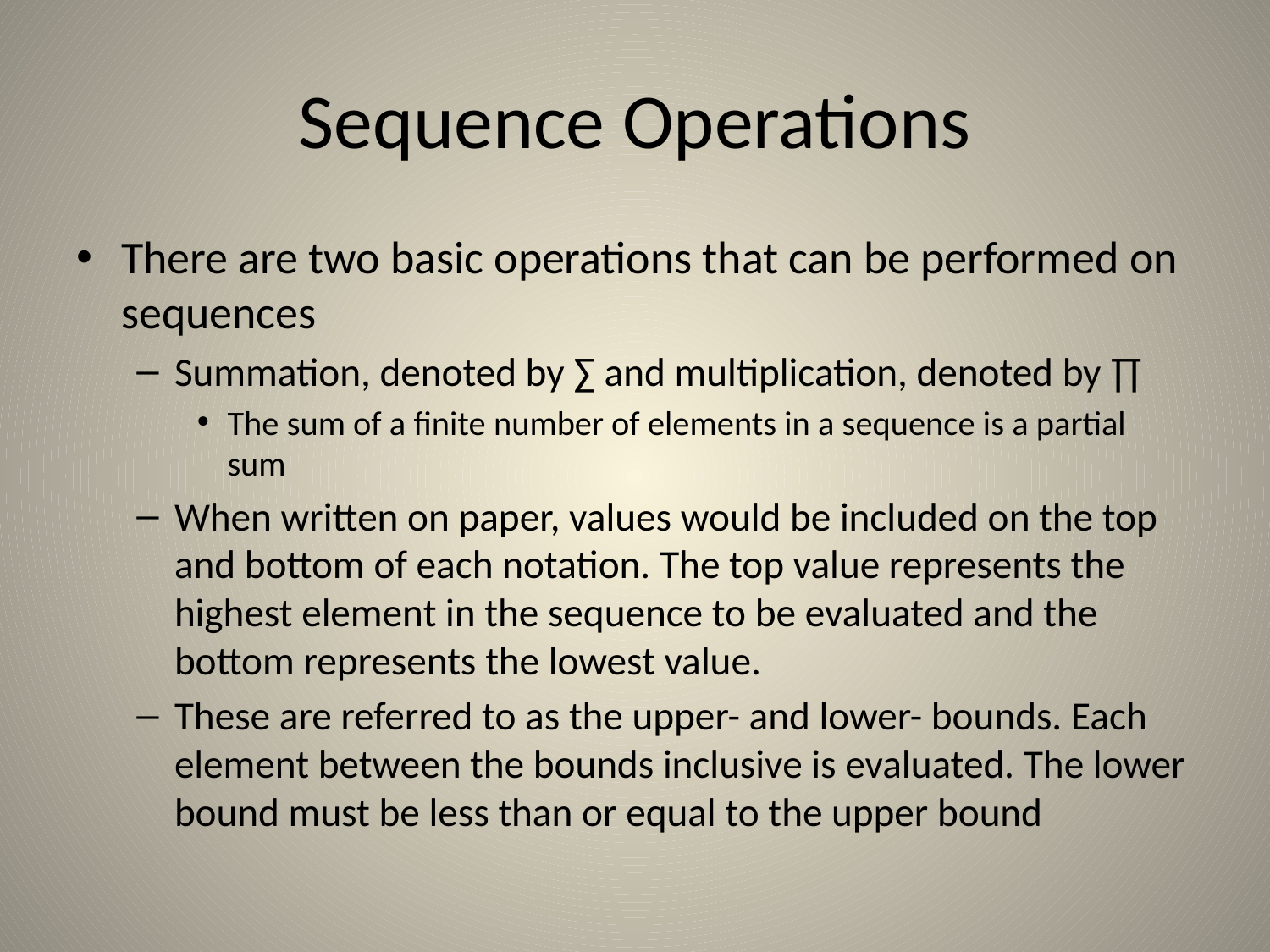

# Sequence Operations
There are two basic operations that can be performed on sequences
Summation, denoted by ∑ and multiplication, denoted by ∏
The sum of a finite number of elements in a sequence is a partial sum
When written on paper, values would be included on the top and bottom of each notation. The top value represents the highest element in the sequence to be evaluated and the bottom represents the lowest value.
These are referred to as the upper- and lower- bounds. Each element between the bounds inclusive is evaluated. The lower bound must be less than or equal to the upper bound